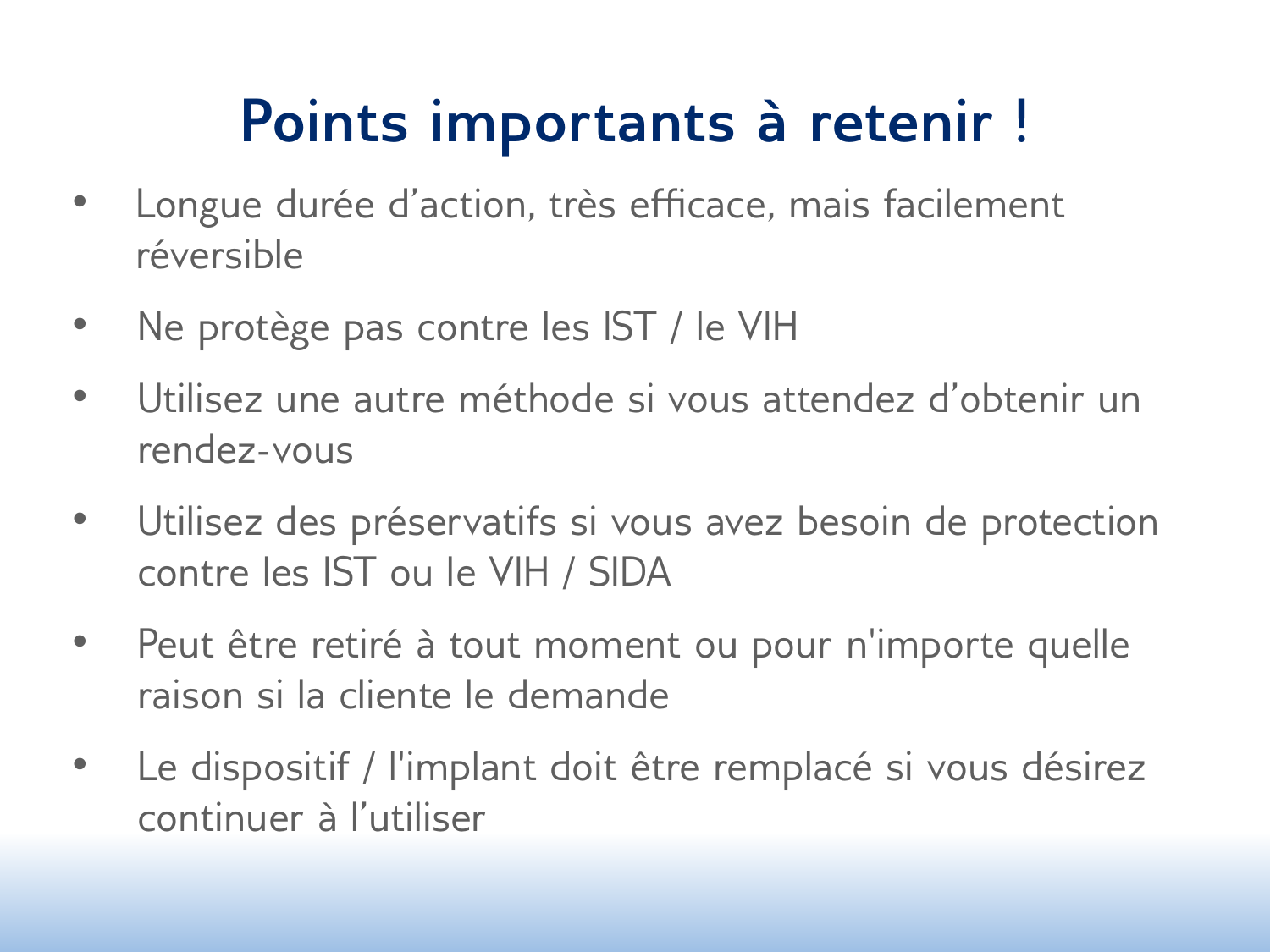

# Points importants à retenir !
Longue durée d’action, très efficace, mais facilement réversible
Ne protège pas contre les IST / le VIH
Utilisez une autre méthode si vous attendez d’obtenir un rendez-vous
Utilisez des préservatifs si vous avez besoin de protection contre les IST ou le VIH / SIDA
Peut être retiré à tout moment ou pour n'importe quelle raison si la cliente le demande
Le dispositif / l'implant doit être remplacé si vous désirez continuer à l’utiliser